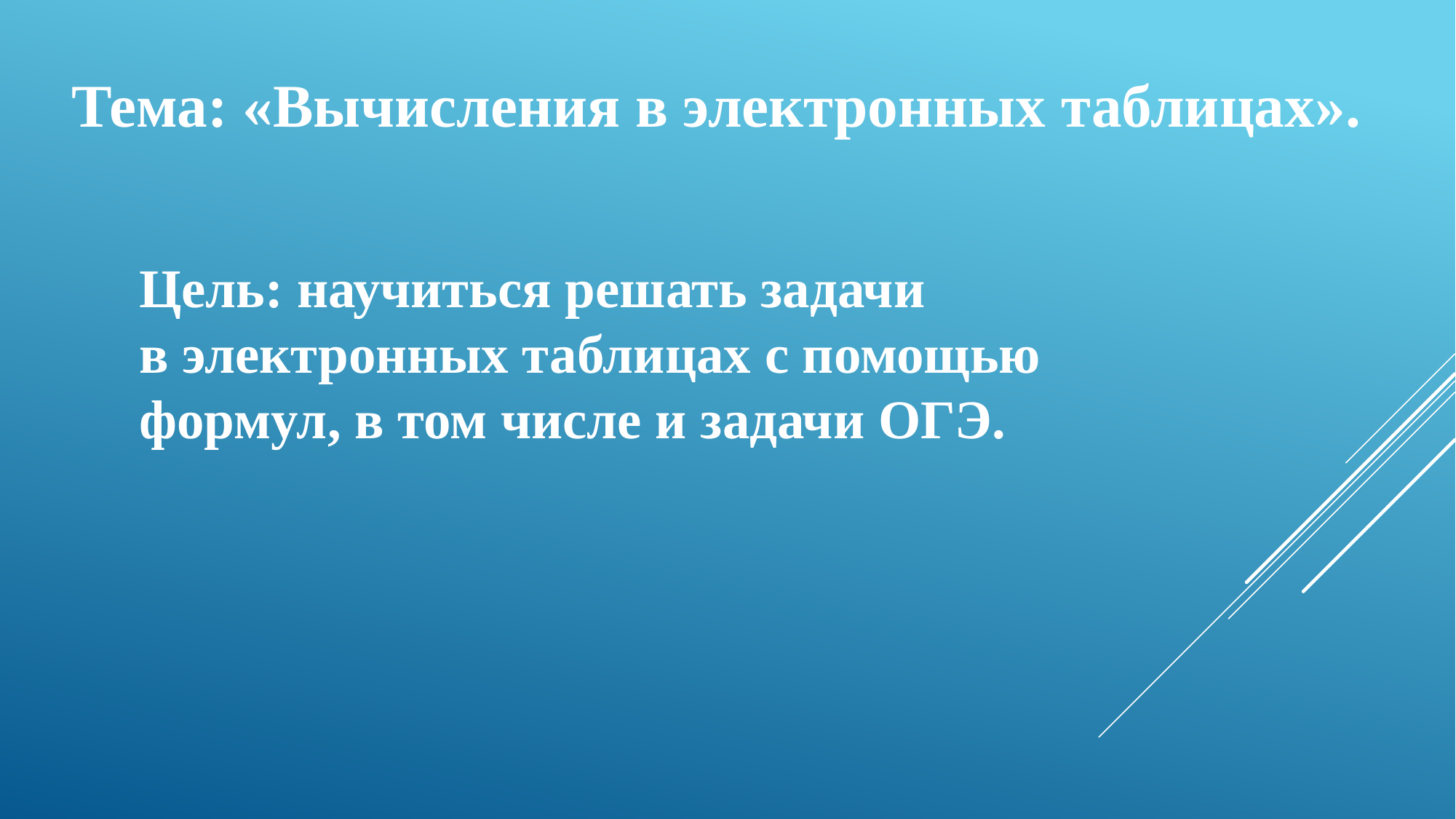

Тема: «Вычисления в электронных таблицах».
Цель: научиться решать задачи
в электронных таблицах с помощью
формул, в том числе и задачи ОГЭ.